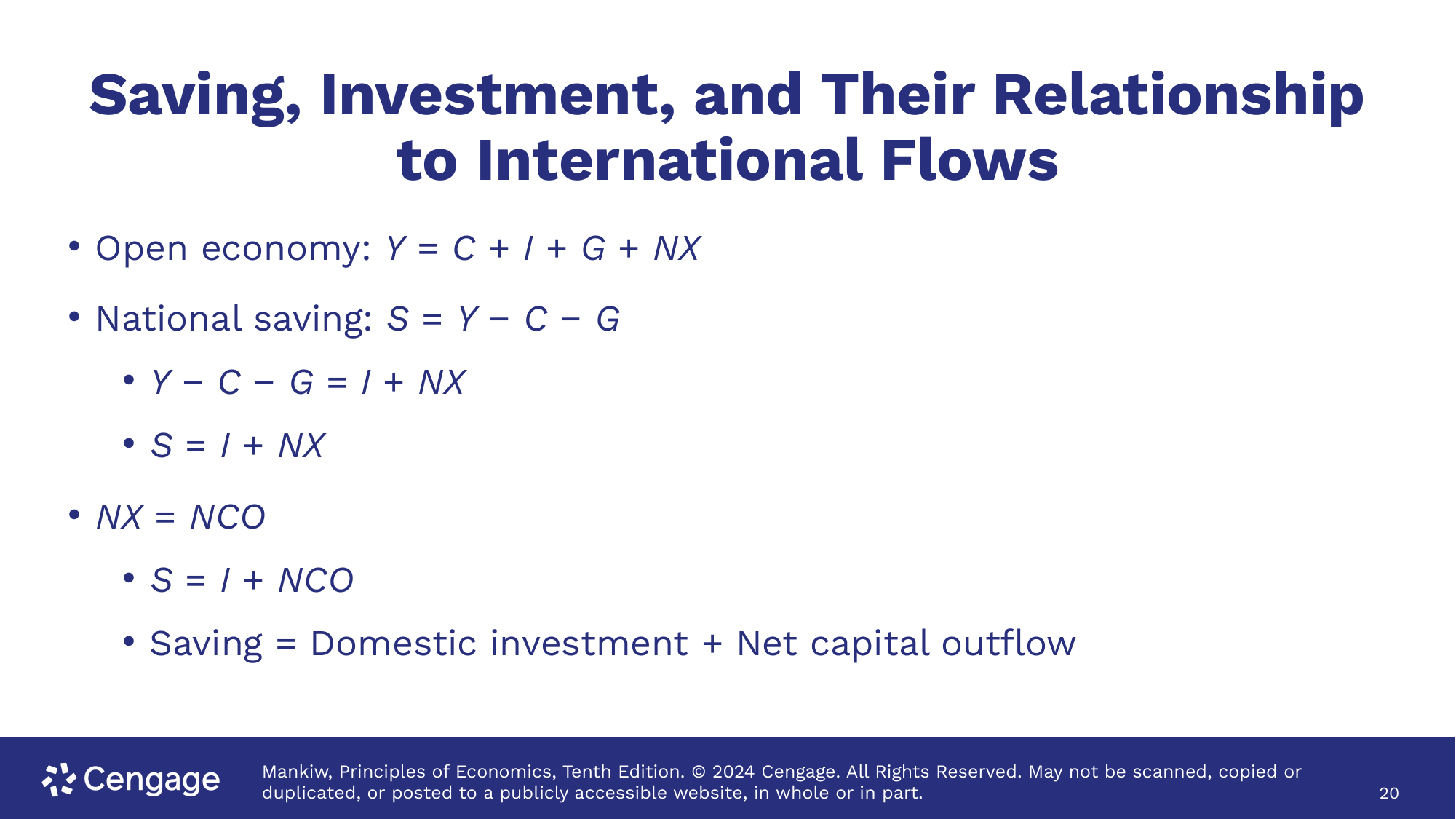

# Saving, Investment, and Their Relationship to International Flows
Open economy: Y = C + I + G + NX
National saving: S = Y − C − G
Y − C − G = I + NX
S = I + NX
NX = NCO
S = I + NCO
Saving = Domestic investment + Net capital outflow